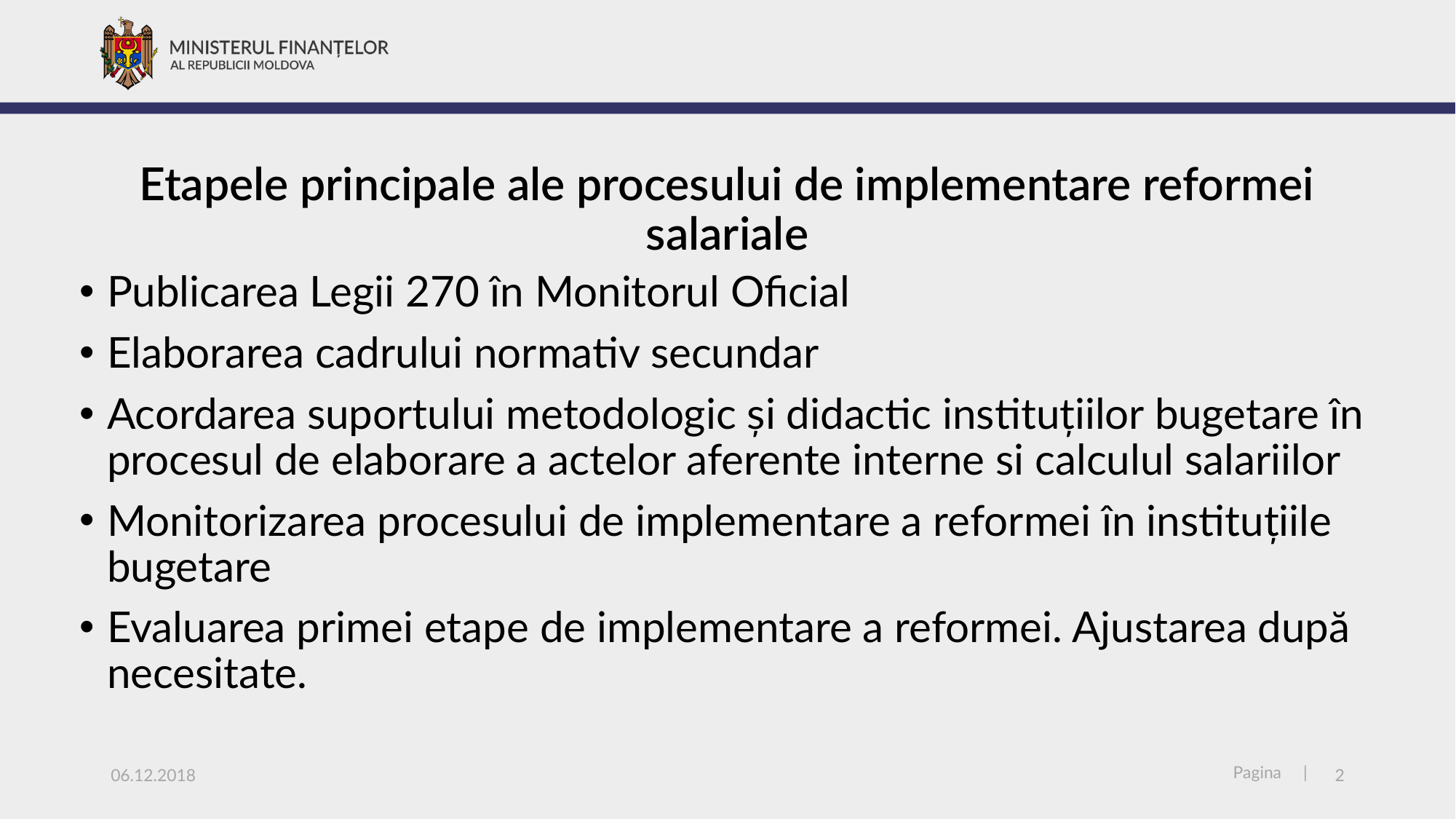

# Etapele principale ale procesului de implementare reformei salariale
Publicarea Legii 270 în Monitorul Oficial
Elaborarea cadrului normativ secundar
Acordarea suportului metodologic și didactic instituțiilor bugetare în procesul de elaborare a actelor aferente interne si calculul salariilor
Monitorizarea procesului de implementare a reformei în instituțiile bugetare
Evaluarea primei etape de implementare a reformei. Ajustarea după necesitate.
06.12.2018
2